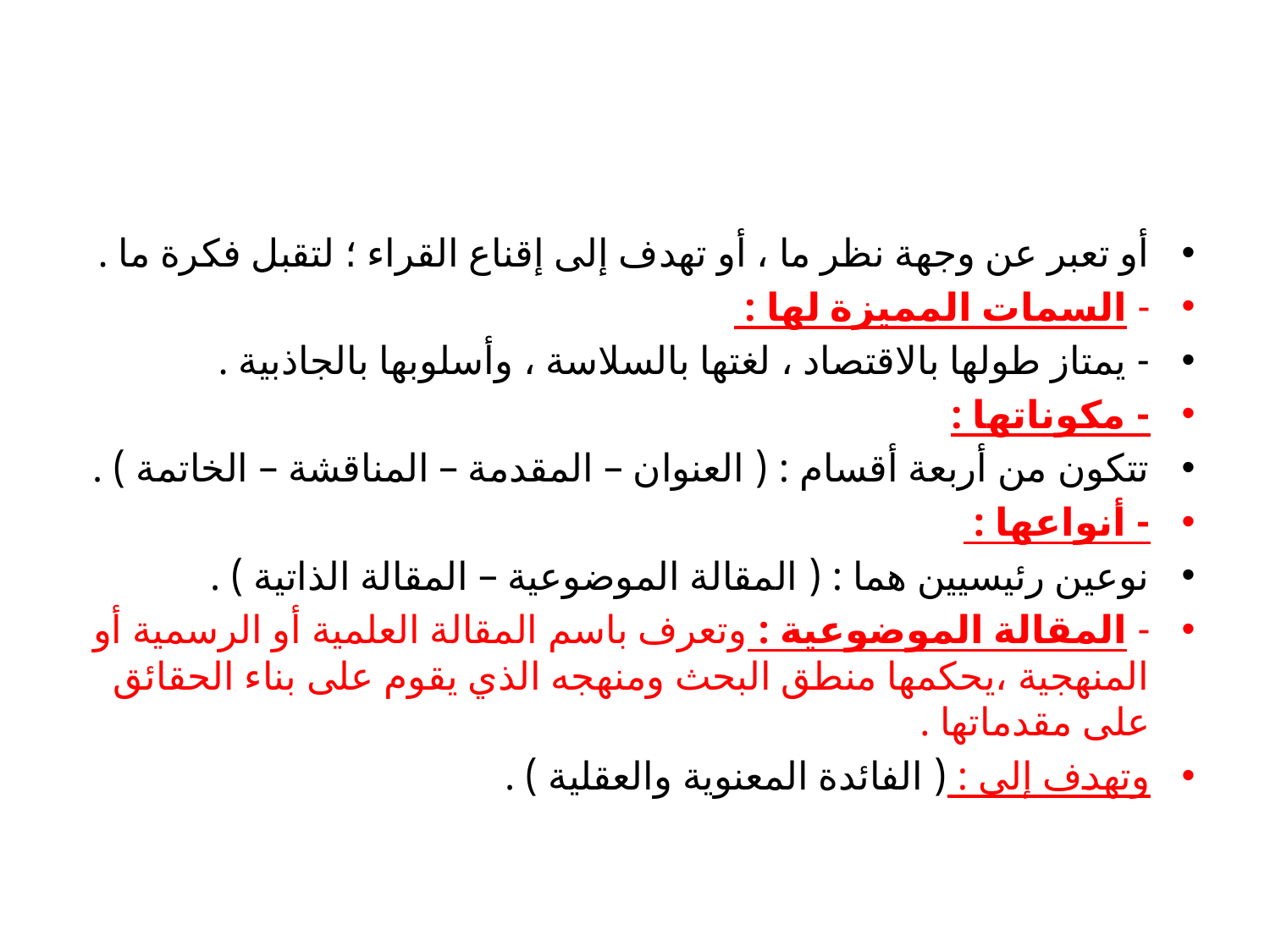

#
أو تعبر عن وجهة نظر ما ، أو تهدف إلى إقناع القراء ؛ لتقبل فكرة ما .
- السمات المميزة لها :
- يمتاز طولها بالاقتصاد ، لغتها بالسلاسة ، وأسلوبها بالجاذبية .
- مكوناتها :
تتكون من أربعة أقسام : ( العنوان – المقدمة – المناقشة – الخاتمة ) .
- أنواعها :
نوعين رئيسيين هما : ( المقالة الموضوعية – المقالة الذاتية ) .
- المقالة الموضوعية : وتعرف باسم المقالة العلمية أو الرسمية أو المنهجية ،يحكمها منطق البحث ومنهجه الذي يقوم على بناء الحقائق على مقدماتها .
وتهدف إلى : ( الفائدة المعنوية والعقلية ) .